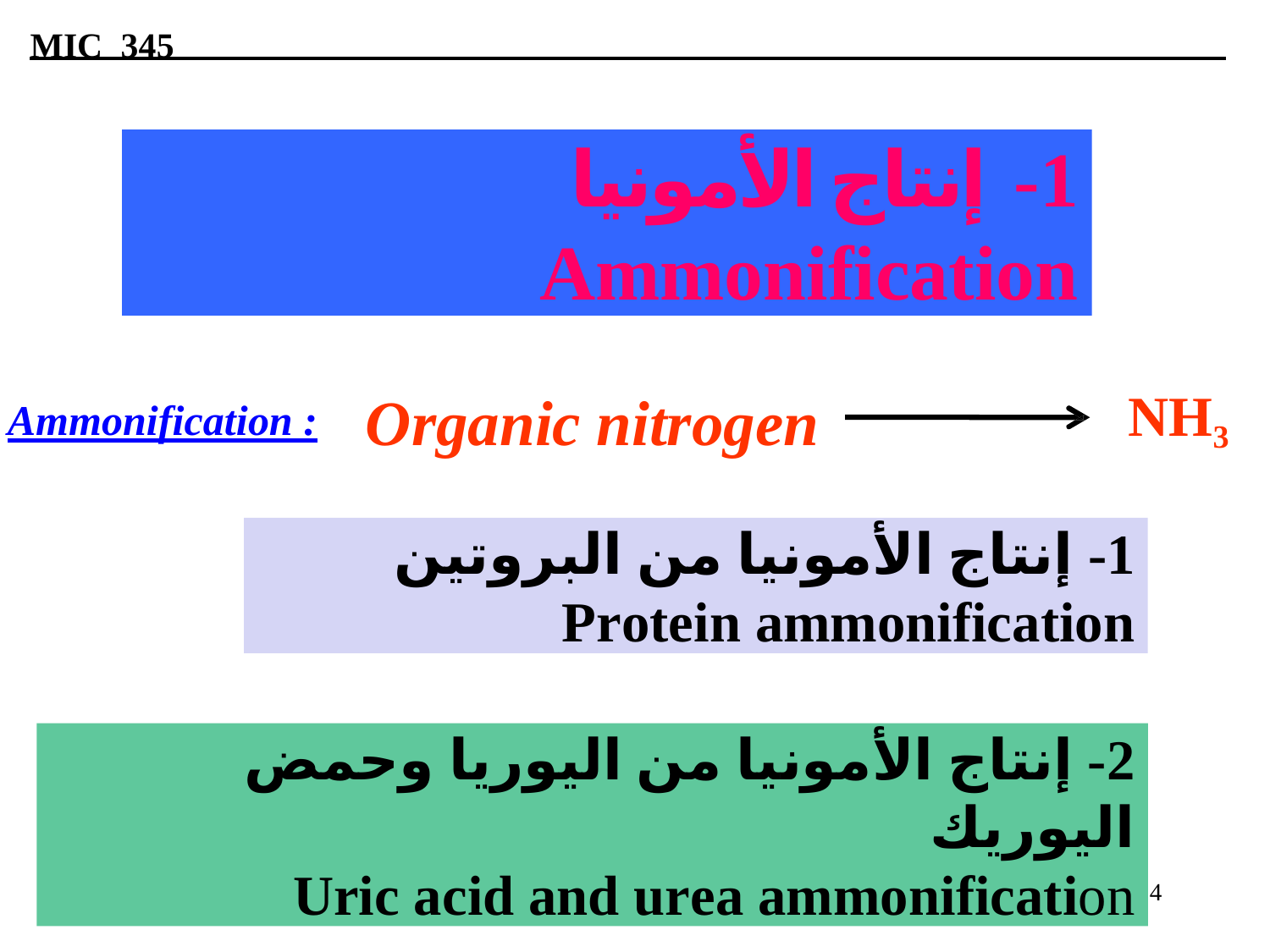

MIC  345

1-  إنتاج الأمونيا Ammonification
NH3
Organic nitrogen
Ammonification :

1- إنتاج الأمونيا من البروتين
Protein ammonification
2- إنتاج الأمونيا من اليوريا وحمض اليوريك
Uric acid and urea ammonification
4